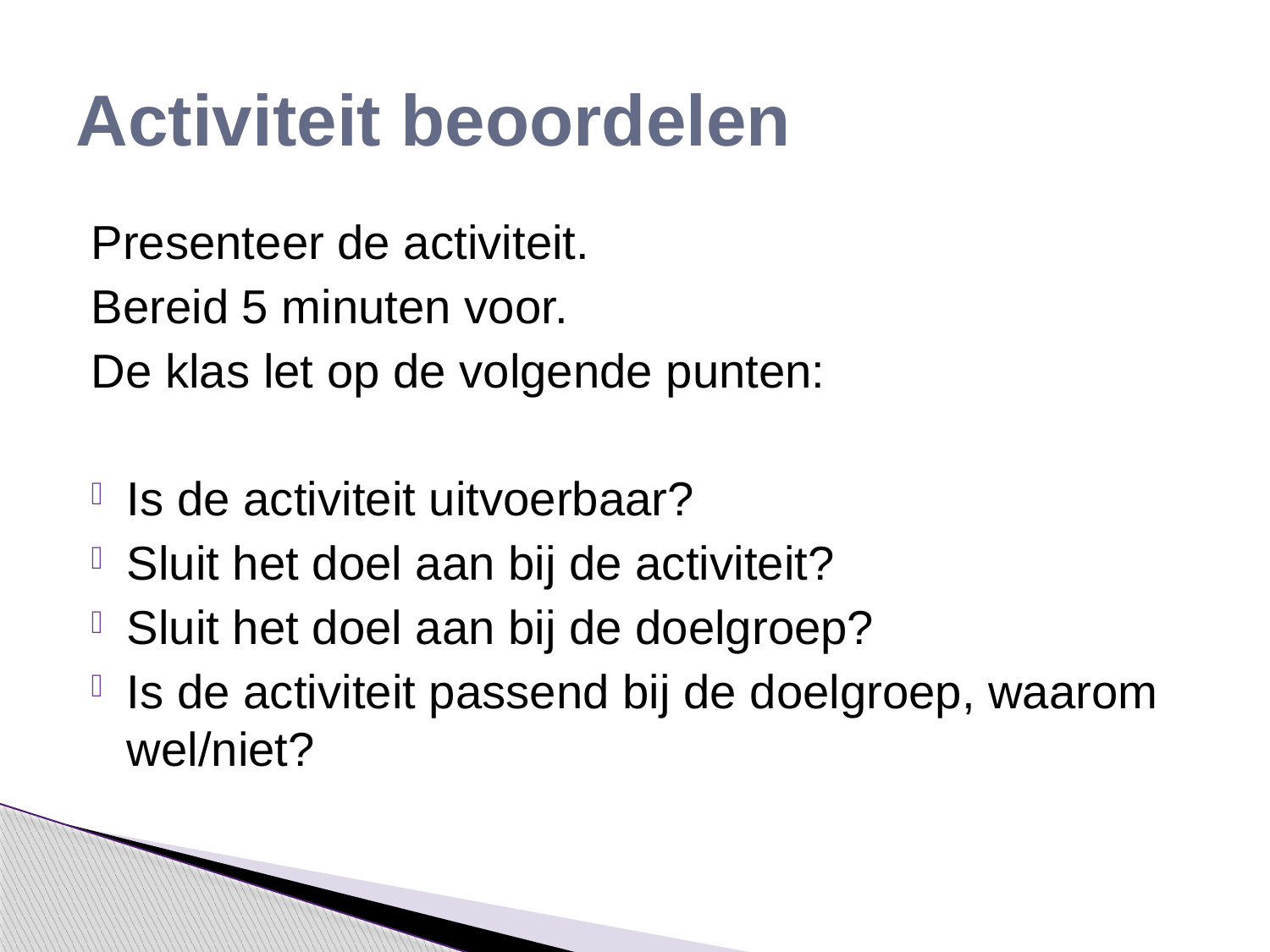

# Activiteit beoordelen
Presenteer de activiteit.
Bereid 5 minuten voor.
De klas let op de volgende punten:

Is de activiteit uitvoerbaar?
Sluit het doel aan bij de activiteit?
Sluit het doel aan bij de doelgroep?
Is de activiteit passend bij de doelgroep, waarom wel/niet?